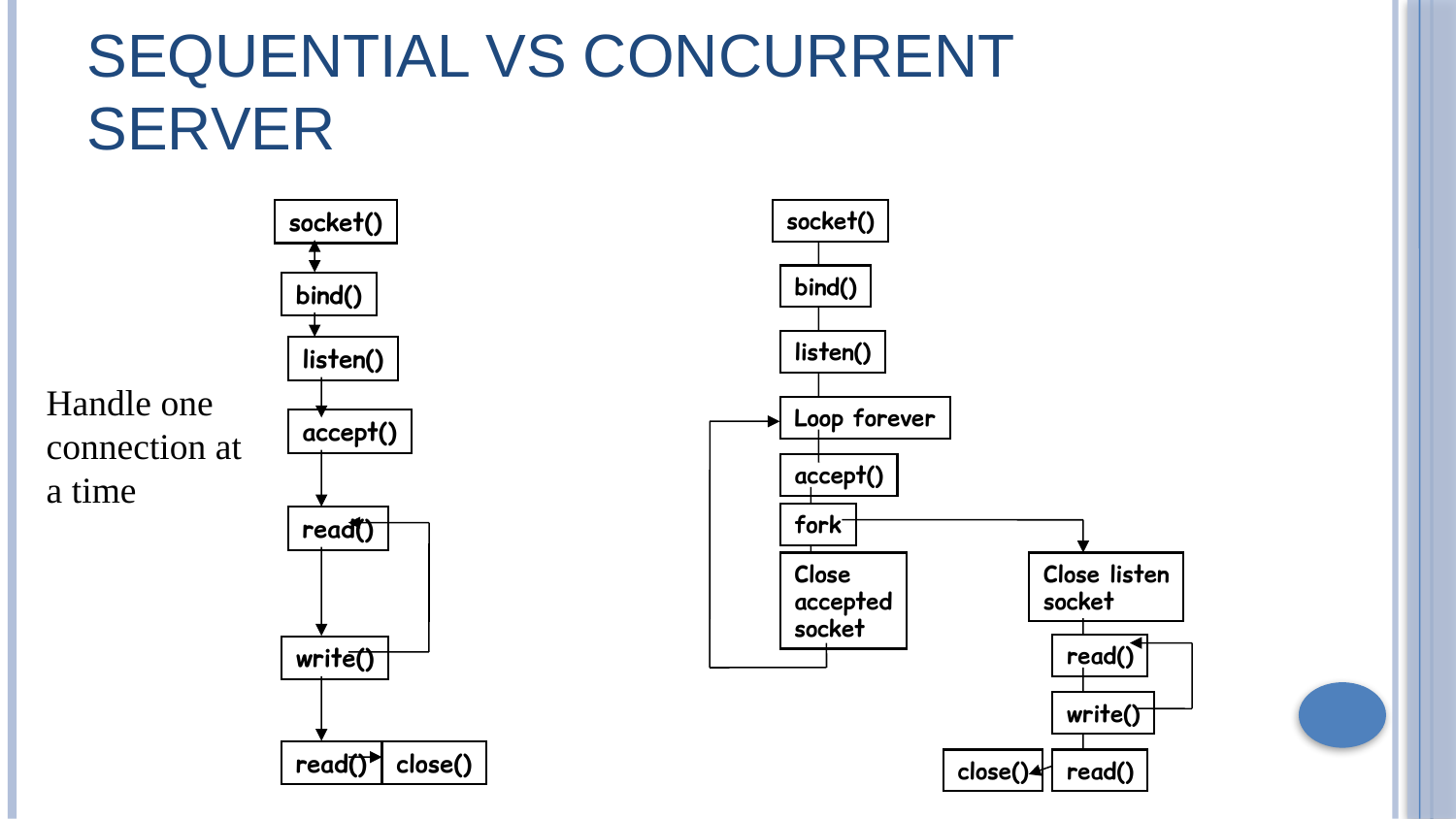

# Sequential vs Concurrent Server
socket()

bind()

listen()

accept()

read()

write()

read()
close()

socket()

bind()

listen()

Loop forever

accept()

fork

Close
accepted
socket
Close listen
socket

read()

write()

close()
read()

Handle one
connection at
a time